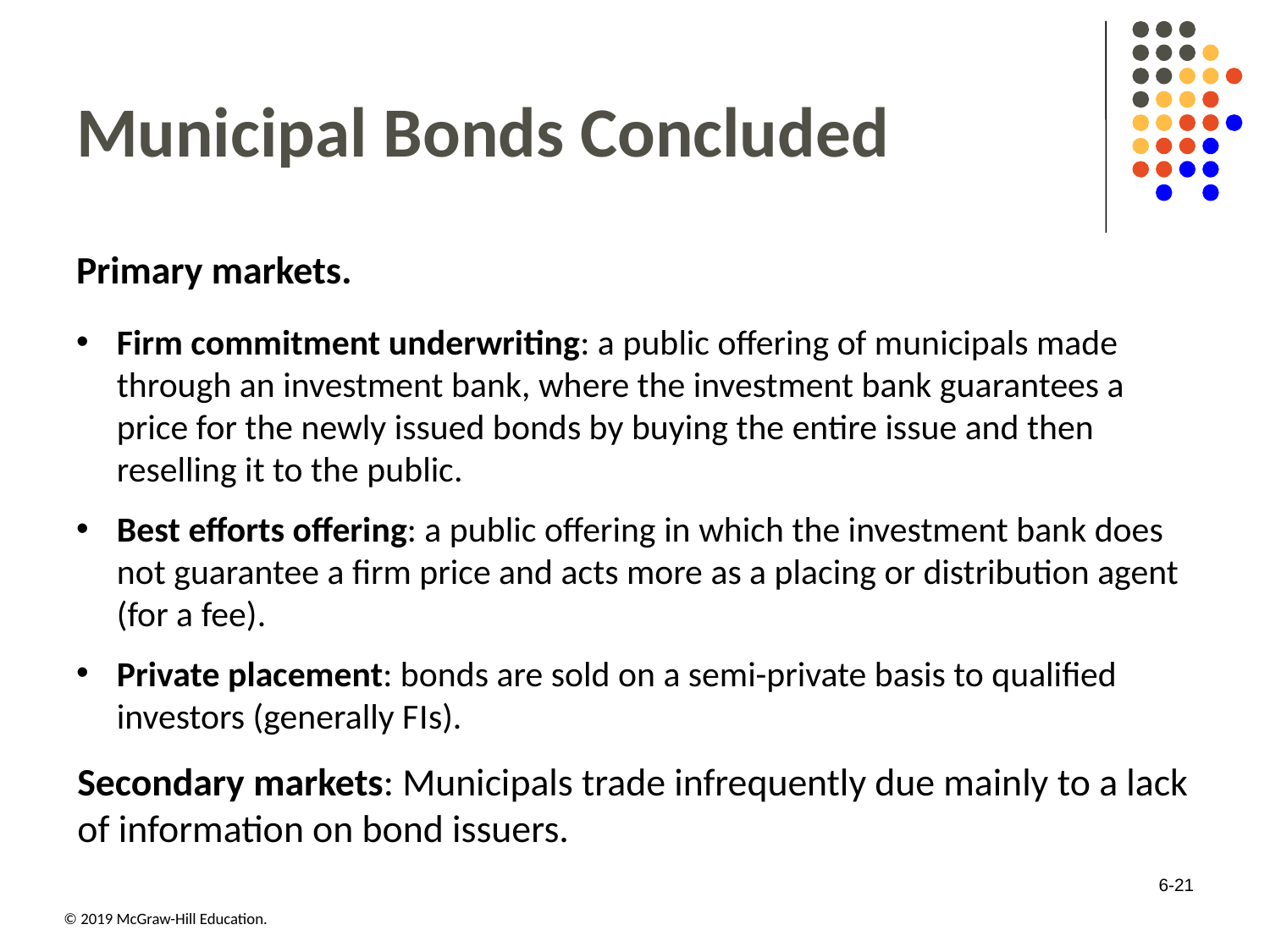

# Municipal Bonds Concluded
Primary markets.
Firm commitment underwriting: a public offering of municipals made through an investment bank, where the investment bank guarantees a price for the newly issued bonds by buying the entire issue and then reselling it to the public.
Best efforts offering: a public offering in which the investment bank does not guarantee a firm price and acts more as a placing or distribution agent (for a fee).
Private placement: bonds are sold on a semi-private basis to qualified investors (generally F I s).
Secondary markets: Municipals trade infrequently due mainly to a lack of information on bond issuers.
6-21